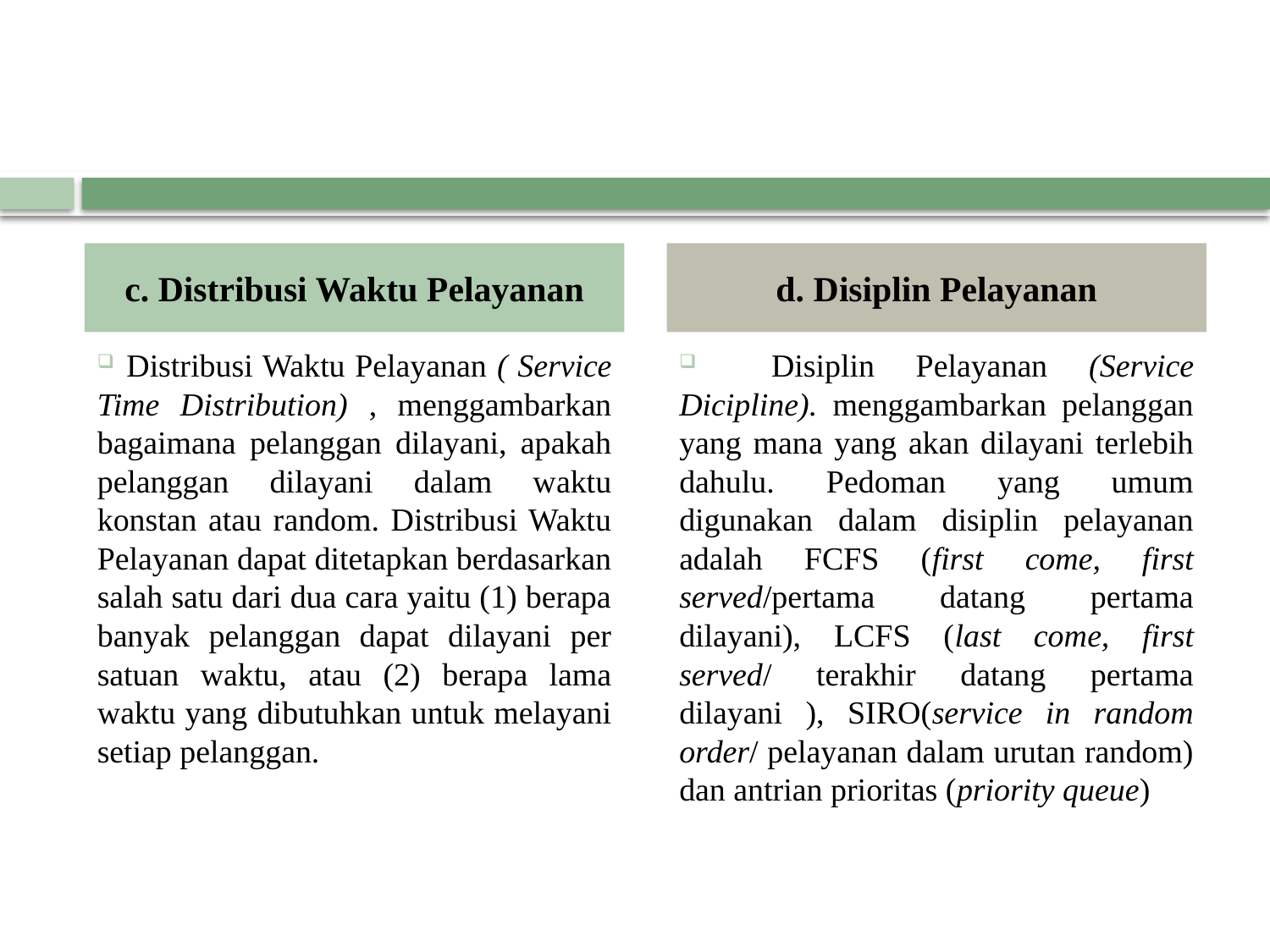

c. Distribusi Waktu Pelayanan
d. Disiplin Pelayanan
  Distribusi Waktu Pelayanan ( Service Time Distribution) , menggambarkan bagaimana pelanggan dilayani, apakah pelanggan dilayani dalam waktu konstan atau random. Distribusi Waktu Pelayanan dapat ditetapkan berdasarkan salah satu dari dua cara yaitu (1) berapa banyak pelanggan dapat dilayani per satuan waktu, atau (2) berapa lama waktu yang dibutuhkan untuk melayani setiap pelanggan.

  Disiplin Pelayanan (Service Dicipline). menggambarkan pelanggan yang mana yang akan dilayani terlebih dahulu. Pedoman yang umum digunakan dalam disiplin pelayanan adalah FCFS (first come, first served/pertama datang pertama dilayani), LCFS (last come, first served/ terakhir datang pertama dilayani ), SIRO(service in random order/ pelayanan dalam urutan random) dan antrian prioritas (priority queue)